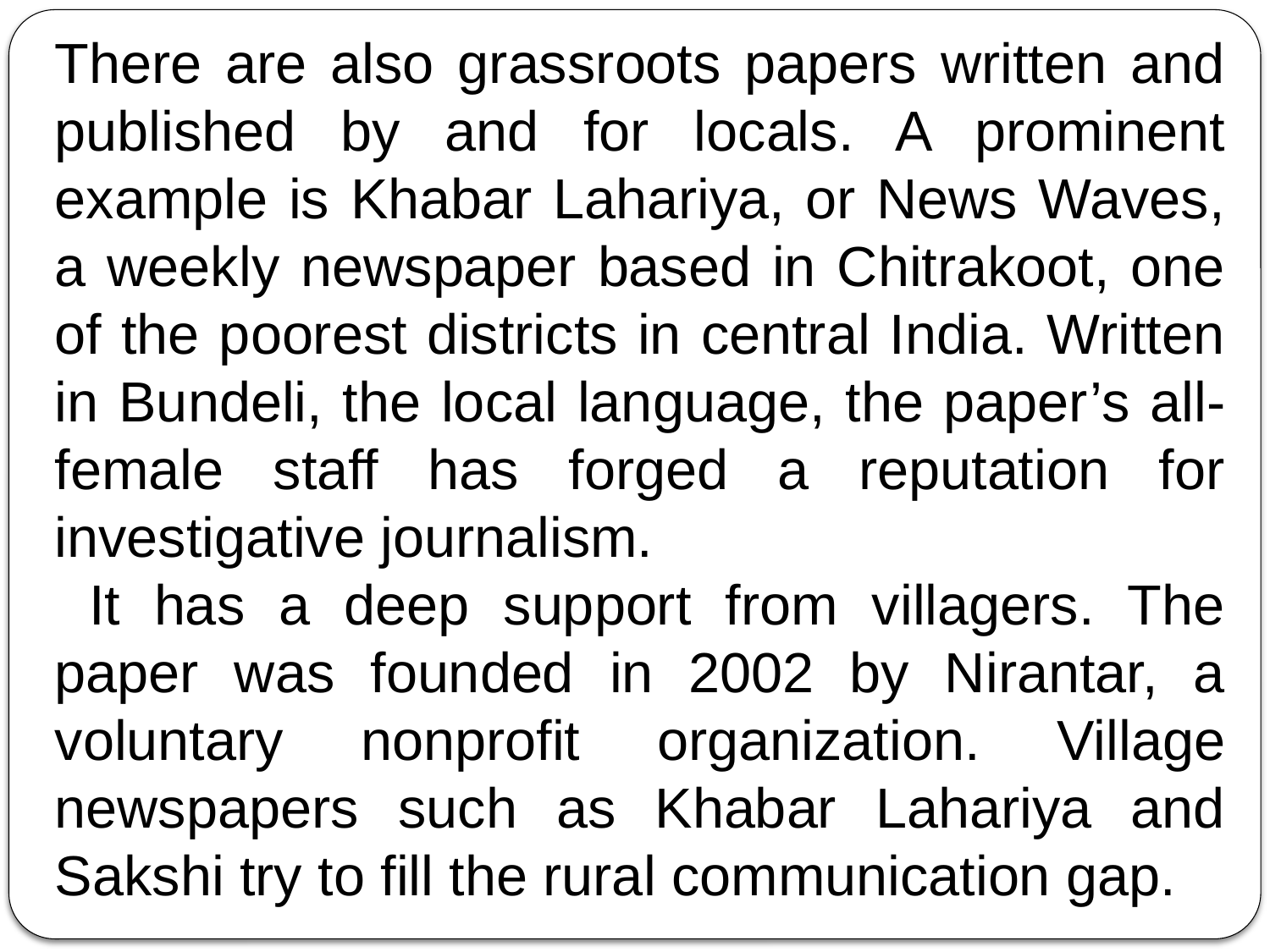

There are also grassroots papers written and published by and for locals. A prominent example is Khabar Lahariya, or News Waves, a weekly newspaper based in Chitrakoot, one of the poorest districts in central India. Written in Bundeli, the local lan­guage, the paper’s all-female staff has forged a reputation for investigative journalism.
 It has a deep support from villagers. The paper was founded in 2002 by Nirantar, a voluntary non­profit organization. Village newspapers such as Khabar Lahariya and Sakshi try to fill the rural communication gap.